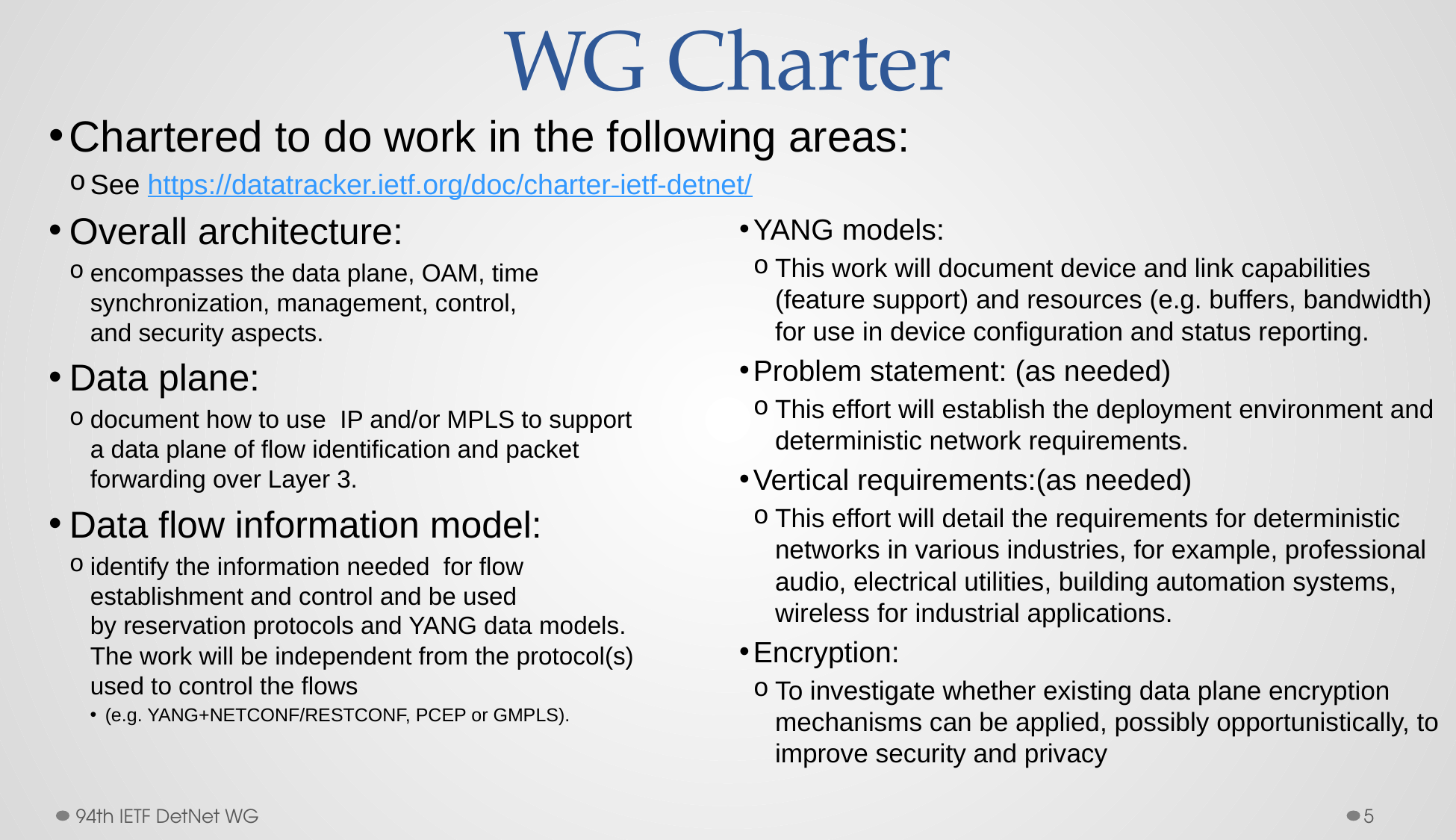

# WG Charter
Chartered to do work in the following areas:
See https://datatracker.ietf.org/doc/charter-ietf-detnet/
Overall architecture:
encompasses the data plane, OAM, time
synchronization, management, control,
and security aspects.
Data plane:
document how to use  IP and/or MPLS to support
a data plane of flow identification and packet
forwarding over Layer 3.
Data flow information model:
identify the information needed  for flow
establishment and control and be used
by reservation protocols and YANG data models.
The work will be independent from the protocol(s)
used to control the flows
(e.g. YANG+NETCONF/RESTCONF, PCEP or GMPLS).
YANG models:
This work will document device and link capabilities (feature support) and resources (e.g. buffers, bandwidth) for use in device configuration and status reporting.
Problem statement: (as needed)
This effort will establish the deployment environment and deterministic network requirements.
Vertical requirements:(as needed)
This effort will detail the requirements for deterministic networks in various industries, for example, professional audio, electrical utilities, building automation systems, wireless for industrial applications.
Encryption:
To investigate whether existing data plane encryption mechanisms can be applied, possibly opportunistically, to improve security and privacy
94th IETF DetNet WG
5